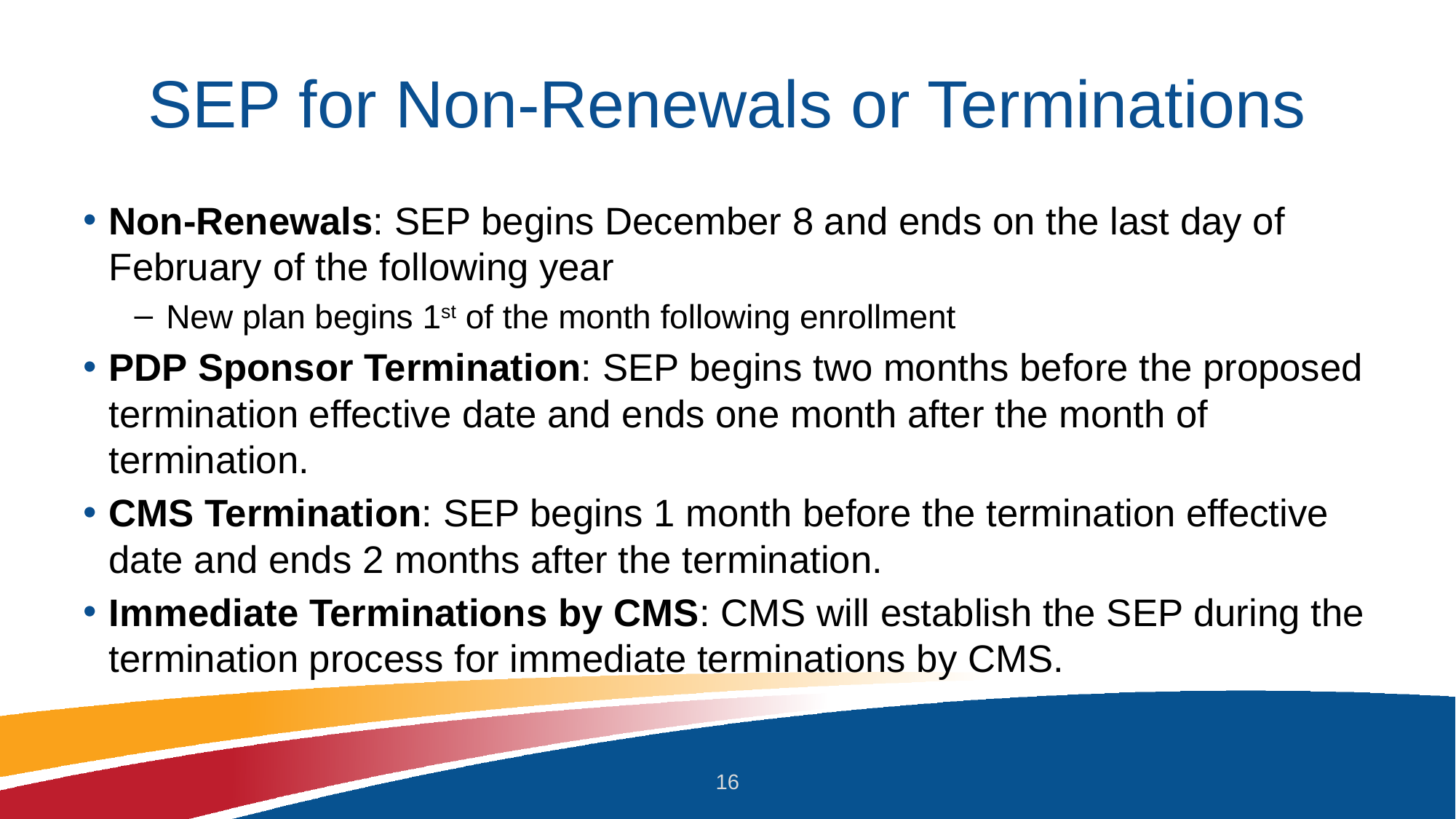

# SEP for Non-Renewals or Terminations
Non-Renewals: SEP begins December 8 and ends on the last day of February of the following year
New plan begins 1st of the month following enrollment
PDP Sponsor Termination: SEP begins two months before the proposed termination effective date and ends one month after the month of termination.
CMS Termination: SEP begins 1 month before the termination effective date and ends 2 months after the termination.
Immediate Terminations by CMS: CMS will establish the SEP during the termination process for immediate terminations by CMS.
16